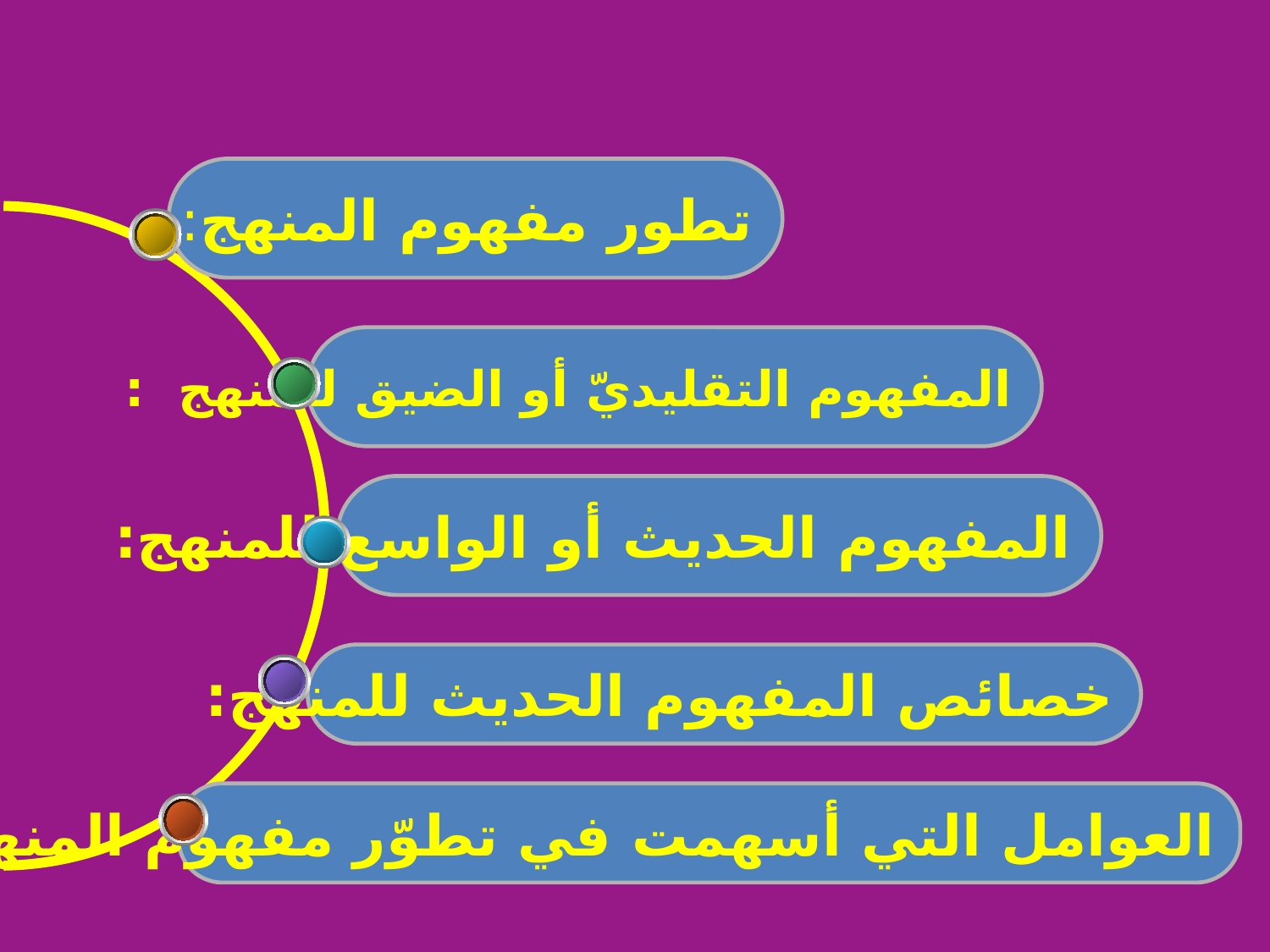

تطور مفهوم المنهج:

المفهوم التقليديّ أو الضيق للمنهج  :

المفهوم الحديث أو الواسع للمنهج:

خصائص المفهوم الحديث للمنهج:

العوامل التي أسهمت في تطوّر مفهوم المنهج :